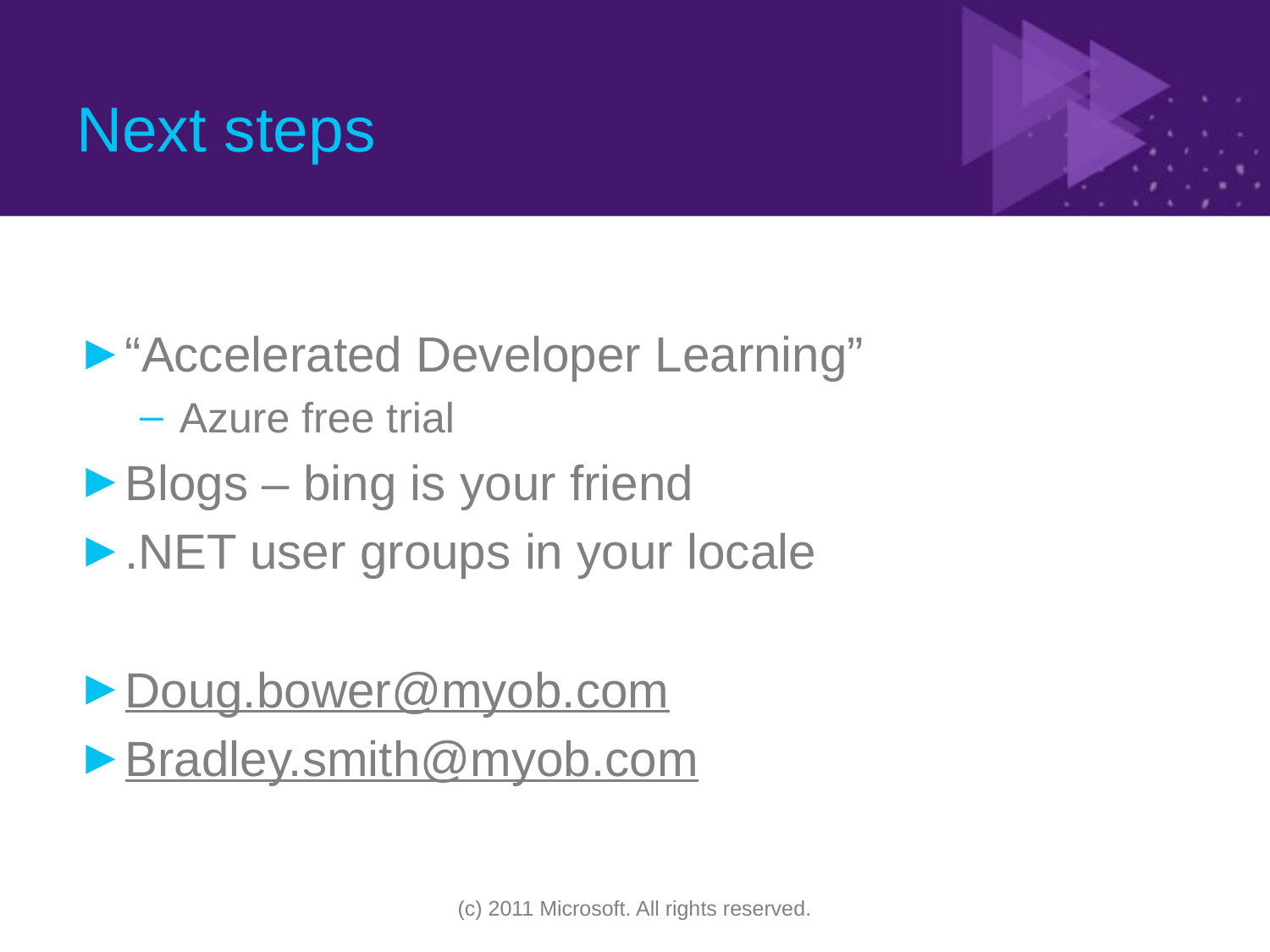

# Next steps
“Accelerated Developer Learning”
Azure free trial
Blogs – bing is your friend
.NET user groups in your locale

Doug.bower@myob.com
Bradley.smith@myob.com

(c) 2011 Microsoft. All rights reserved.